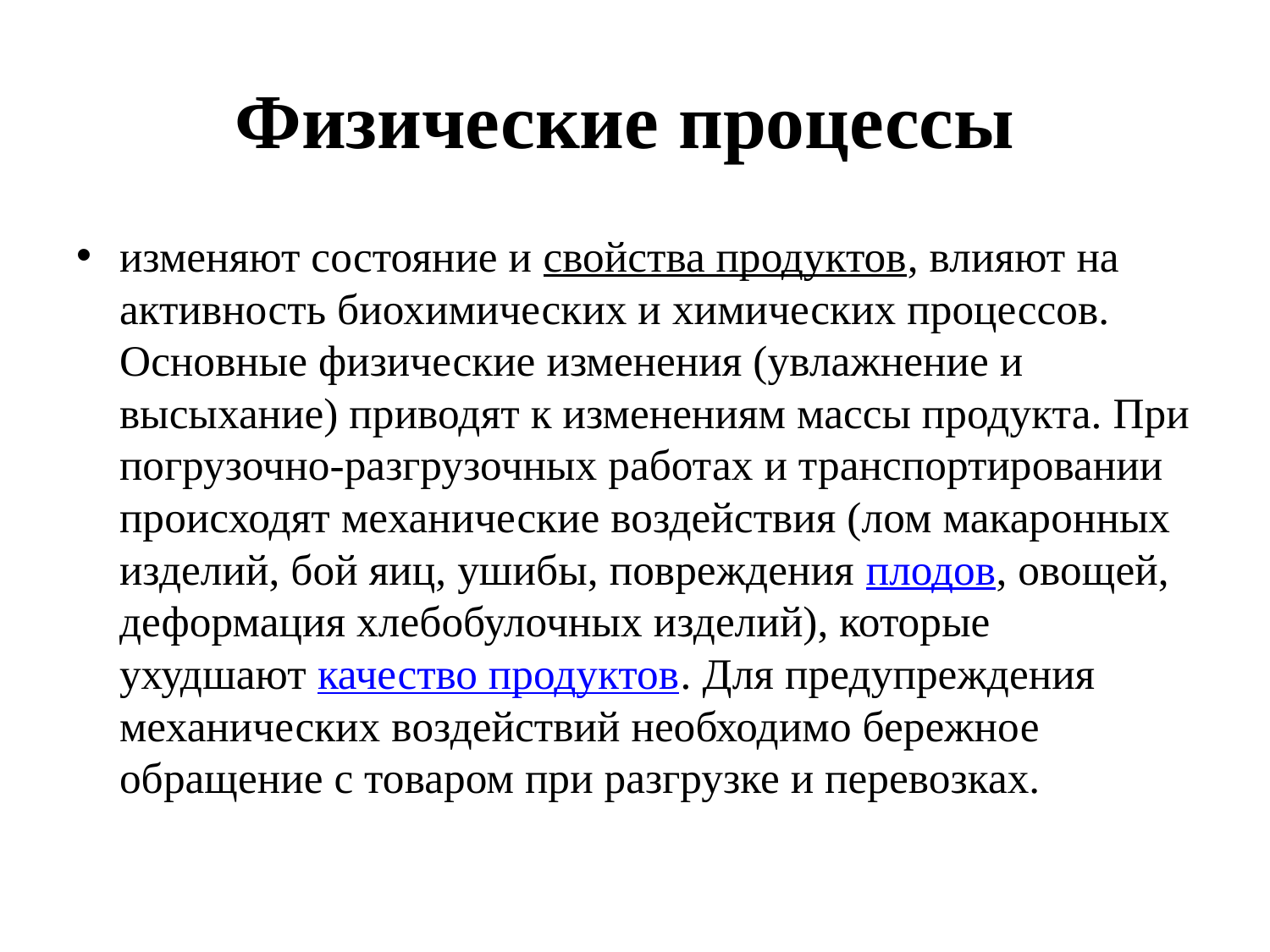

# Физические процессы
изменяют состояние и свойства продуктов, влияют на активность биохимических и химических процессов. Основные физические изменения (увлажнение и высыхание) приводят к изменениям массы продукта. При погрузочно-разгрузочных работах и транспортировании происходят механические воздействия (лом макаронных изделий, бой яиц, ушибы, повреждения плодов, овощей, деформация хлебобулочных изделий), которые ухудшают качество продуктов. Для предупреждения механических воздействий необходимо бережное обращение с товаром при разгрузке и перевозках.